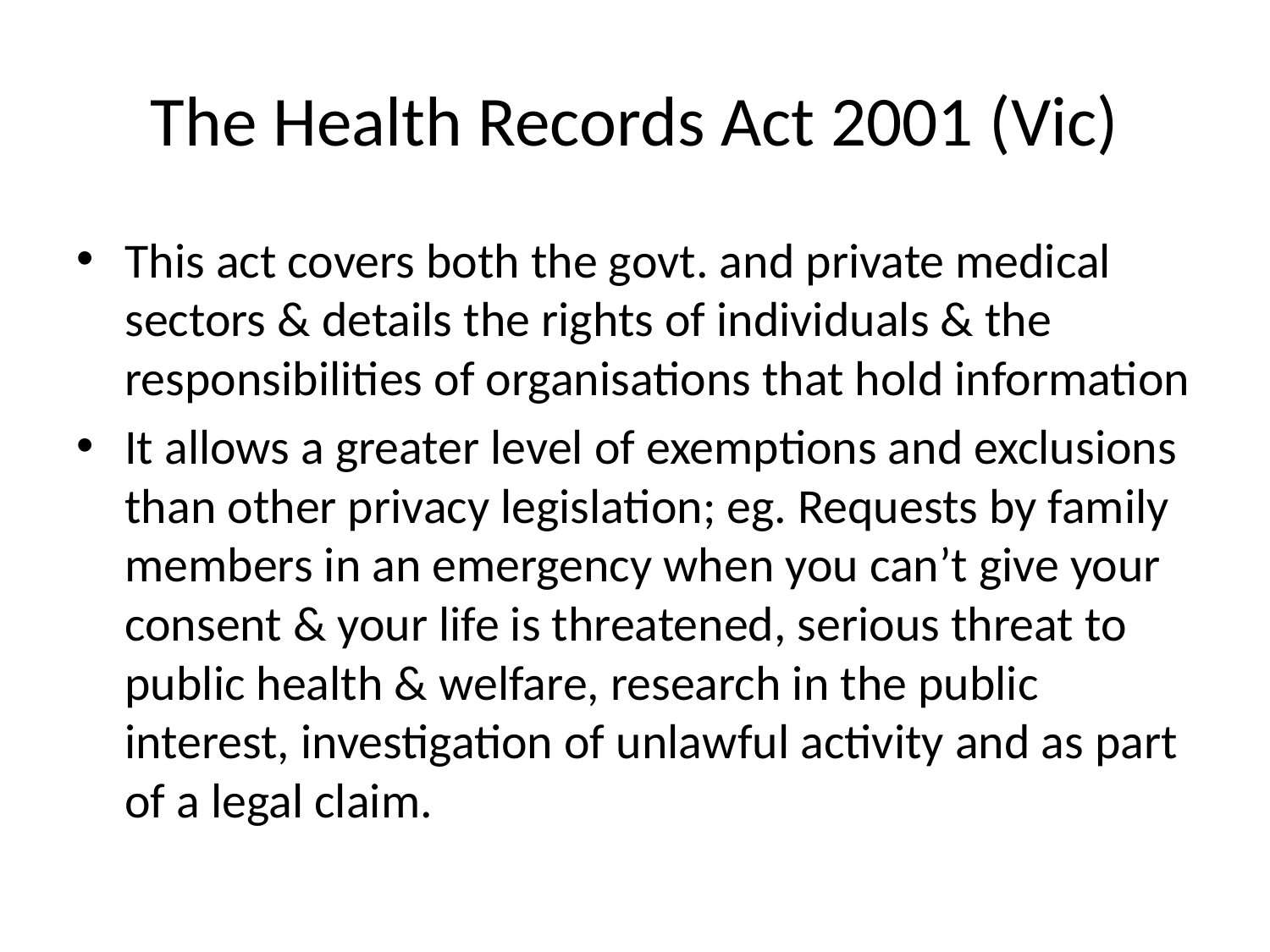

# The Health Records Act 2001 (Vic)
This act covers both the govt. and private medical sectors & details the rights of individuals & the responsibilities of organisations that hold information
It allows a greater level of exemptions and exclusions than other privacy legislation; eg. Requests by family members in an emergency when you can’t give your consent & your life is threatened, serious threat to public health & welfare, research in the public interest, investigation of unlawful activity and as part of a legal claim.